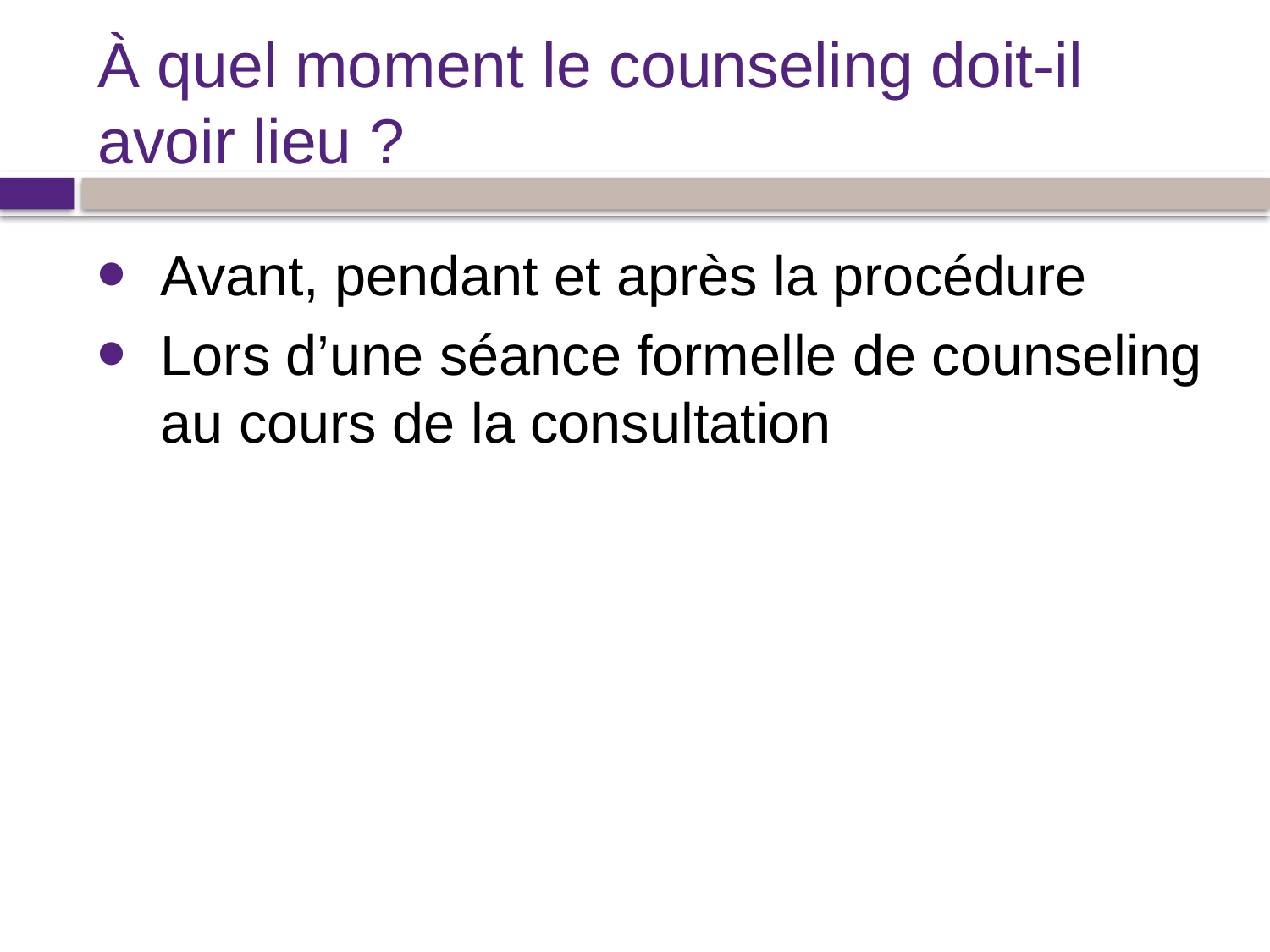

# À quel moment le counseling doit-il avoir lieu ?
Avant, pendant et après la procédure
Lors d’une séance formelle de counseling au cours de la consultation